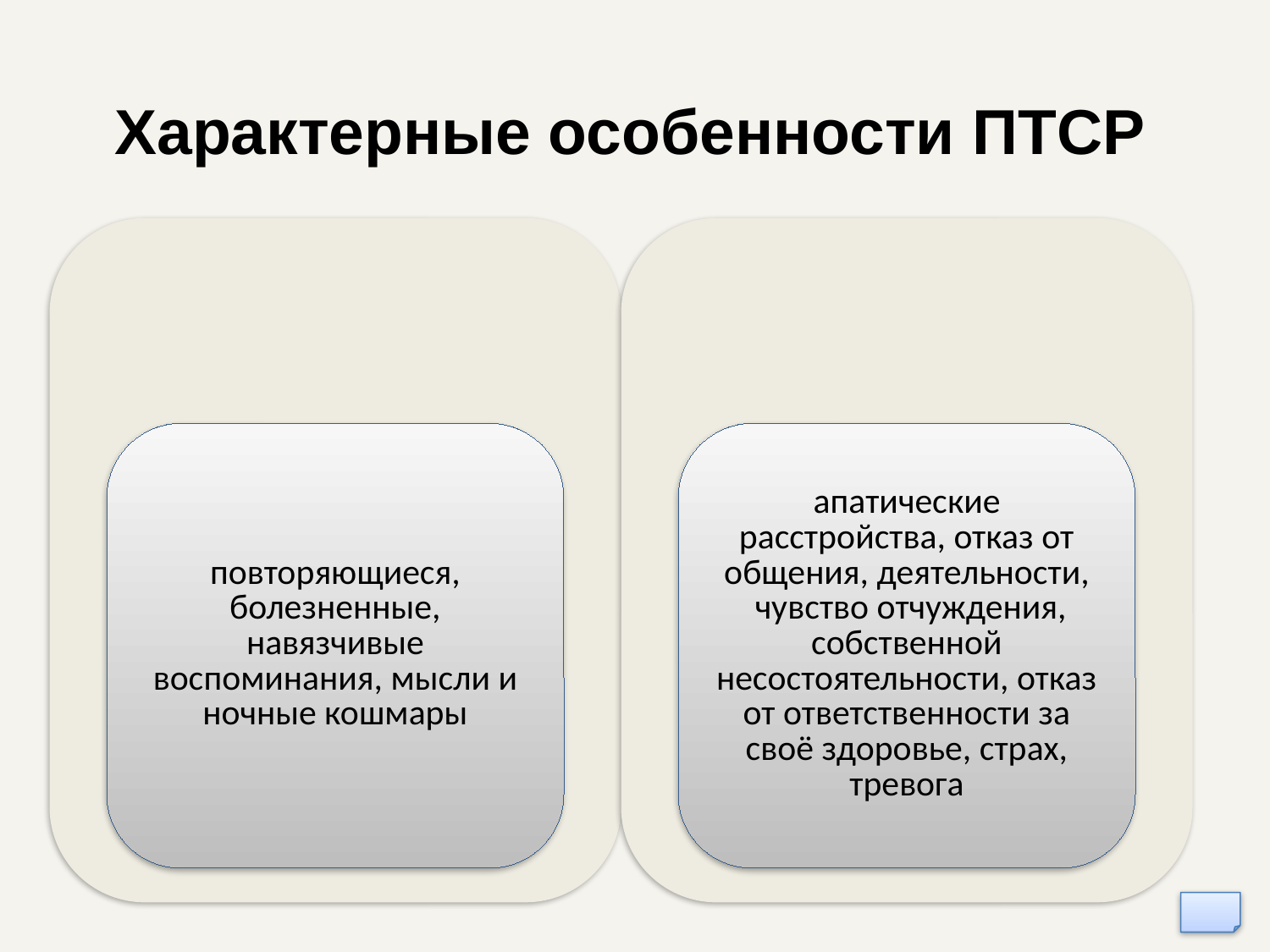

# Характерные особенности ПТСР
повторяющиеся, болезненные, навязчивые воспоминания, мысли и ночные кошмары
апатические расстройства, отказ от общения, деятельности,
 чувство отчуждения, собственной несостоятельности, отказ от ответственности за своё здоровье, страх, тревога